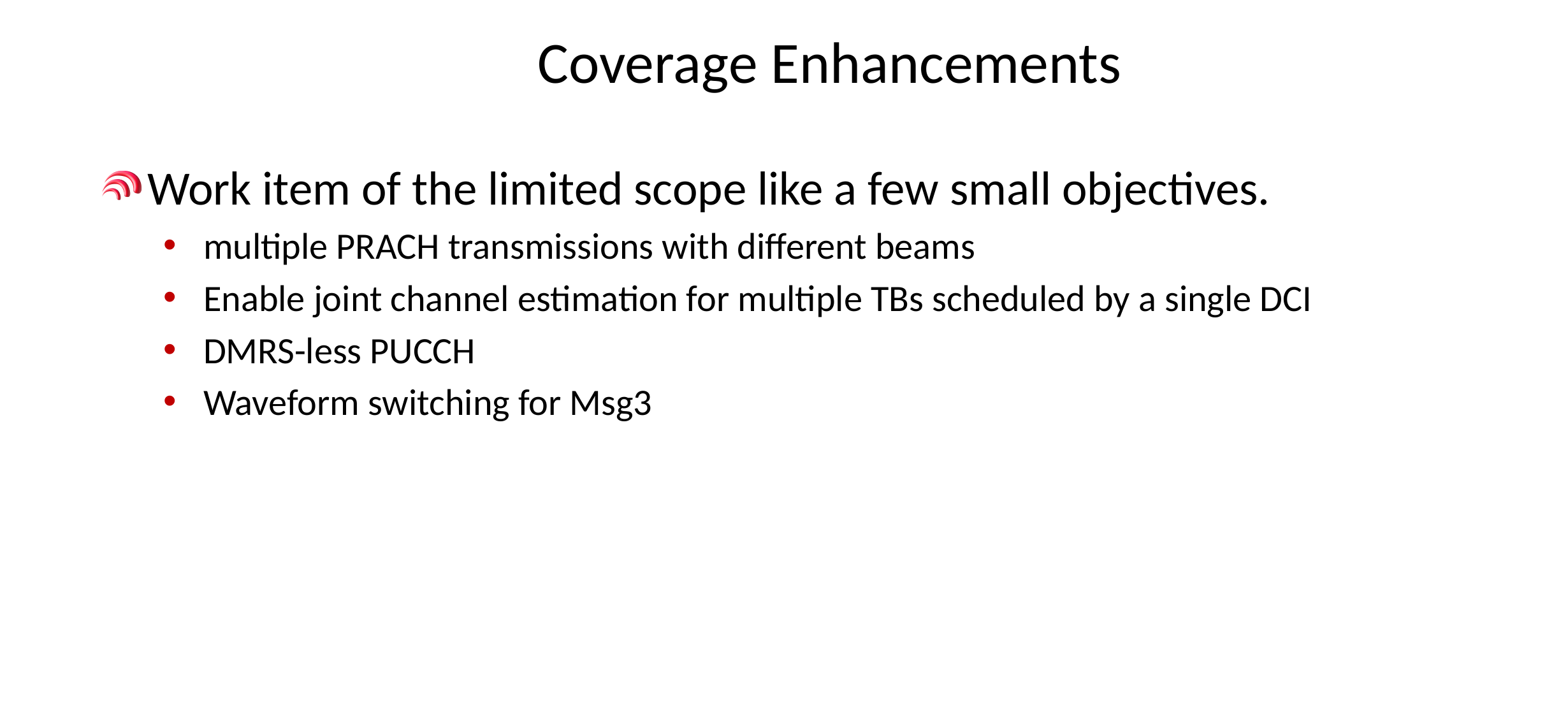

# Coverage Enhancements
Work item of the limited scope like a few small objectives.
multiple PRACH transmissions with different beams
Enable joint channel estimation for multiple TBs scheduled by a single DCI
DMRS-less PUCCH
Waveform switching for Msg3